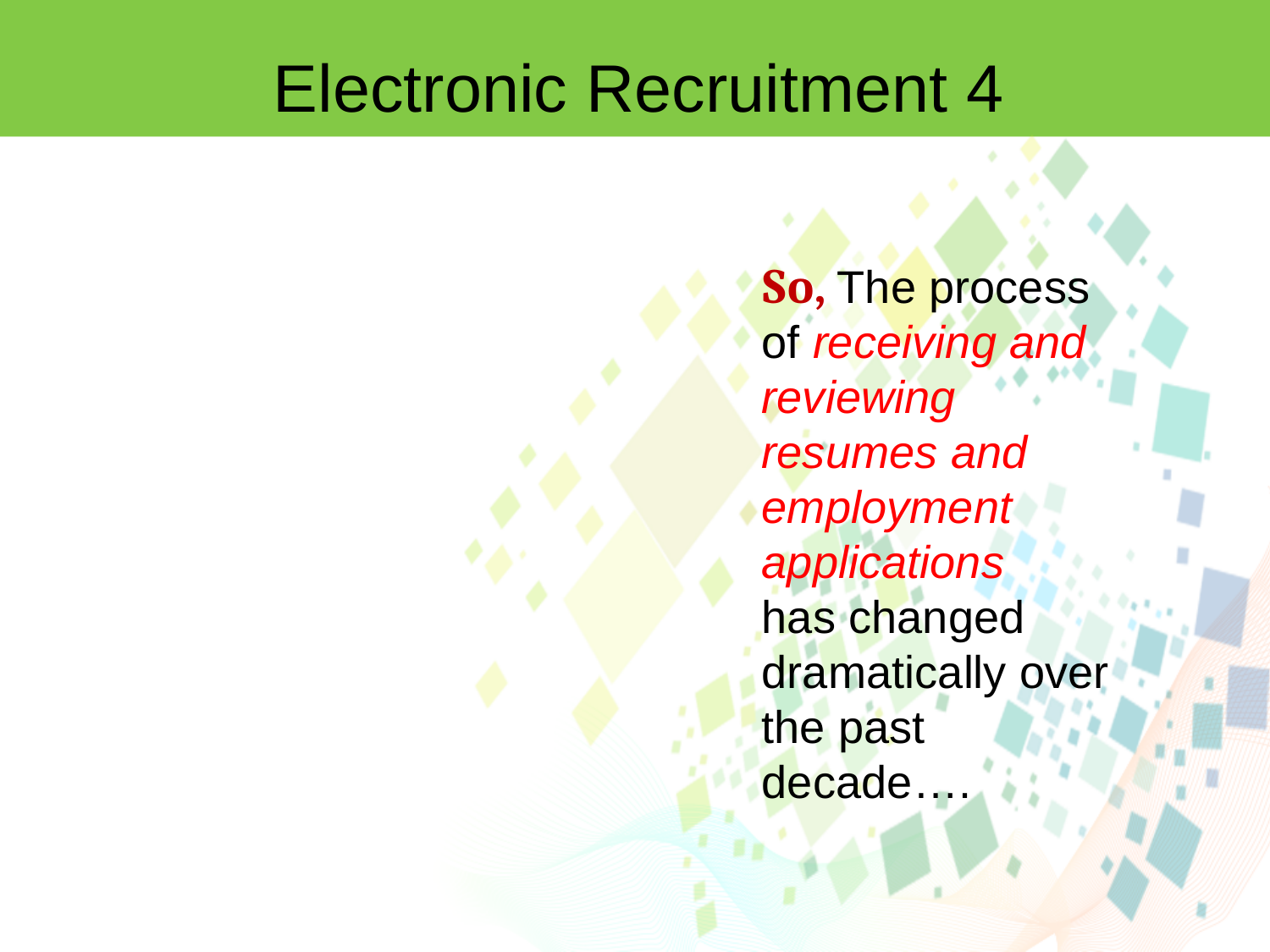

Electronic Recruitment 4
So, The process of receiving and reviewing resumes and employment applications
has changed dramatically over the past decade….